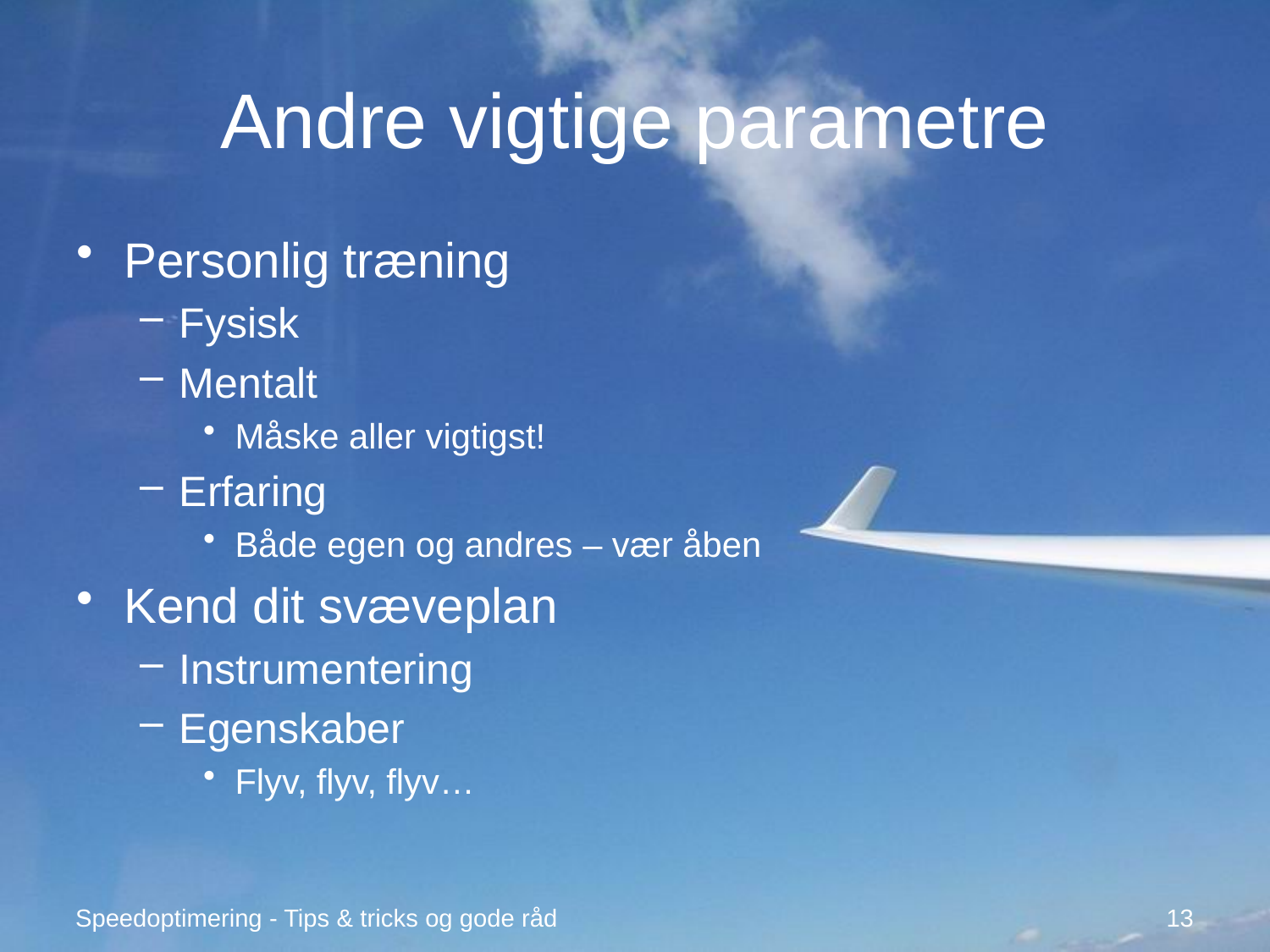

# Andre vigtige parametre
Personlig træning
Fysisk
Mentalt
Måske aller vigtigst!
Erfaring
Både egen og andres – vær åben
Kend dit svæveplan
Instrumentering
Egenskaber
Flyv, flyv, flyv…

Speedoptimering - Tips & tricks og gode råd
13